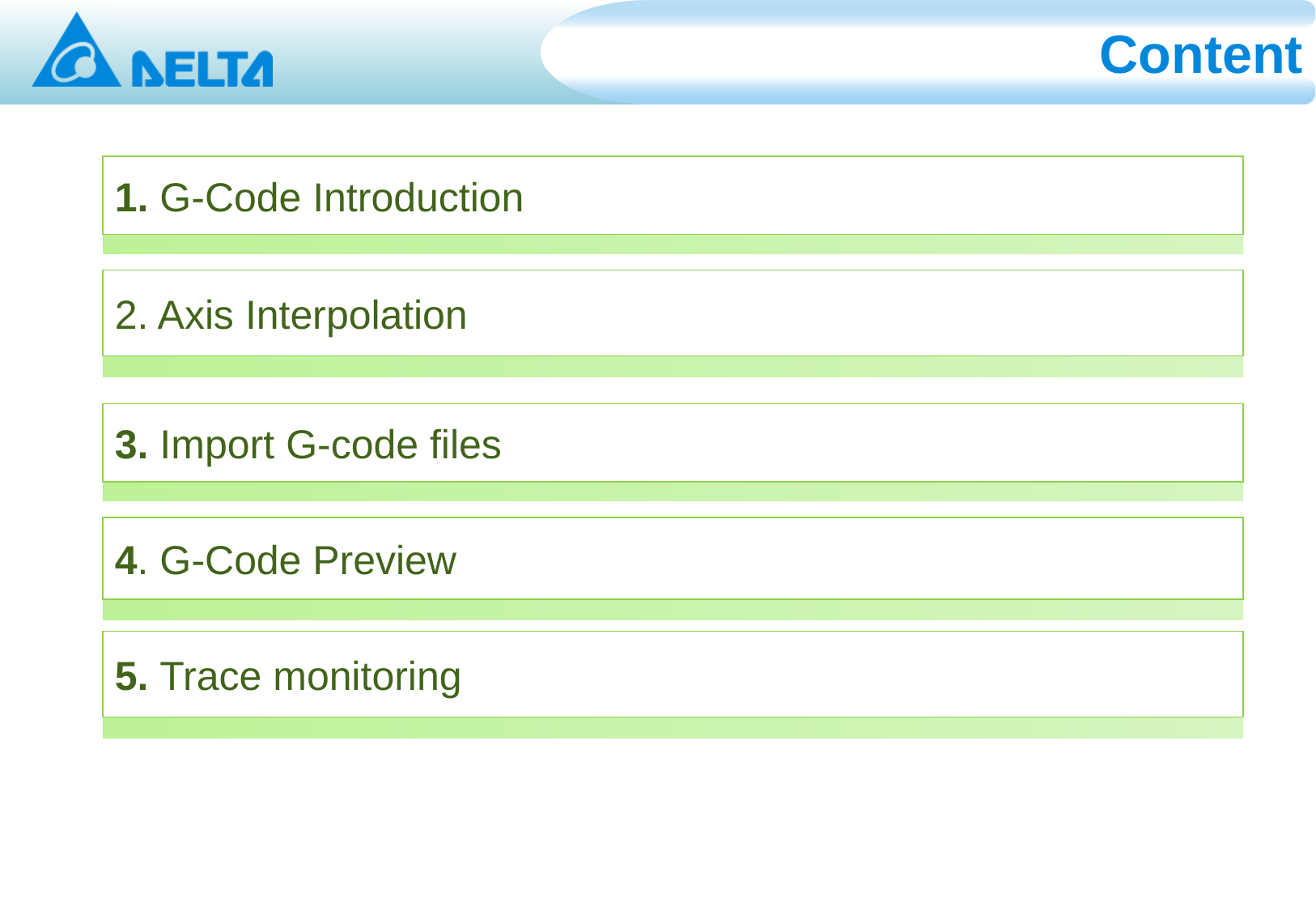

Content
1. G-Code Introduction

2. Axis Interpolation

3. Import G-code files

4. G-Code Preview

5. Trace monitoring